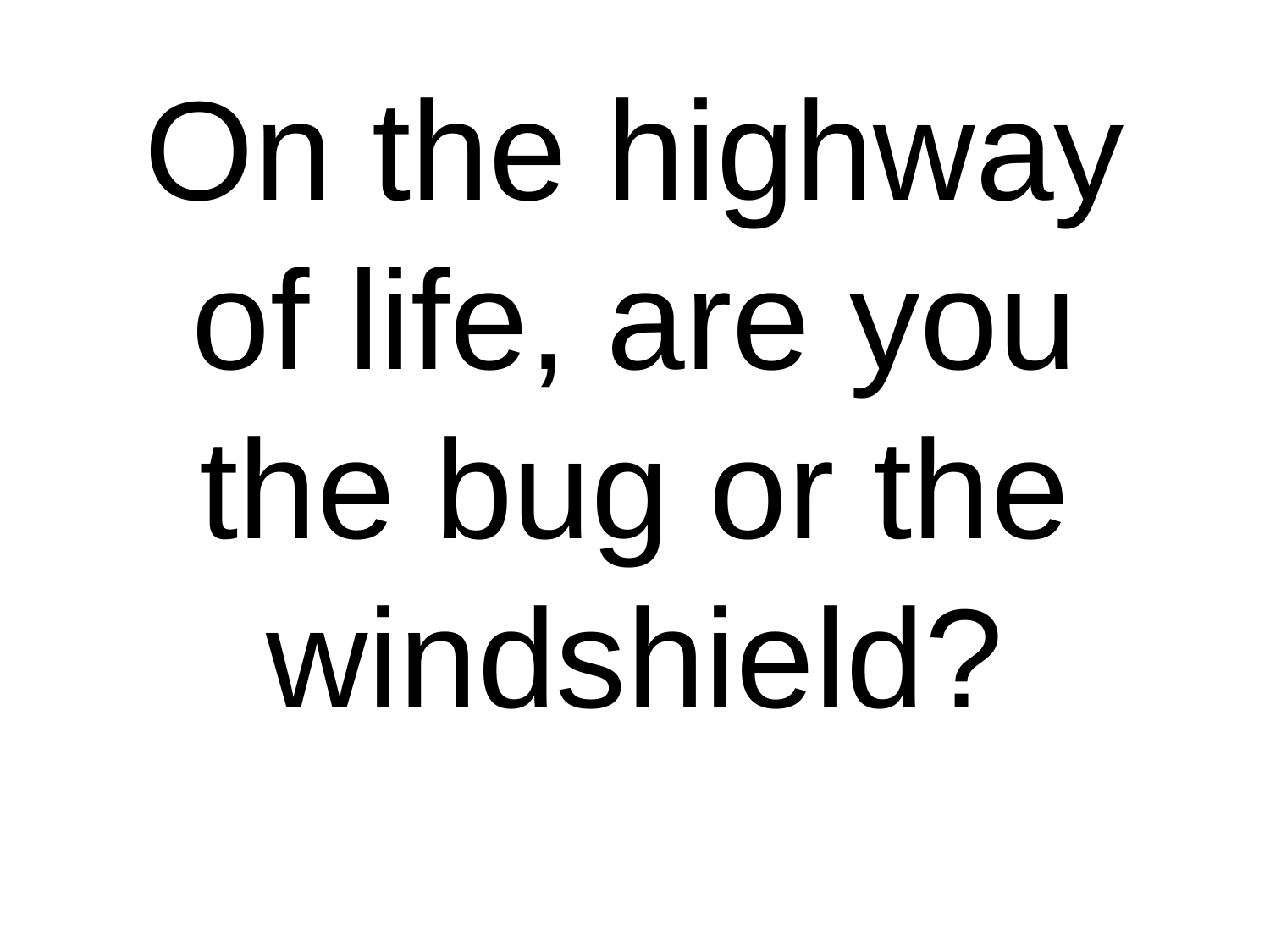

# On the highway of life, are you the bug or the windshield?